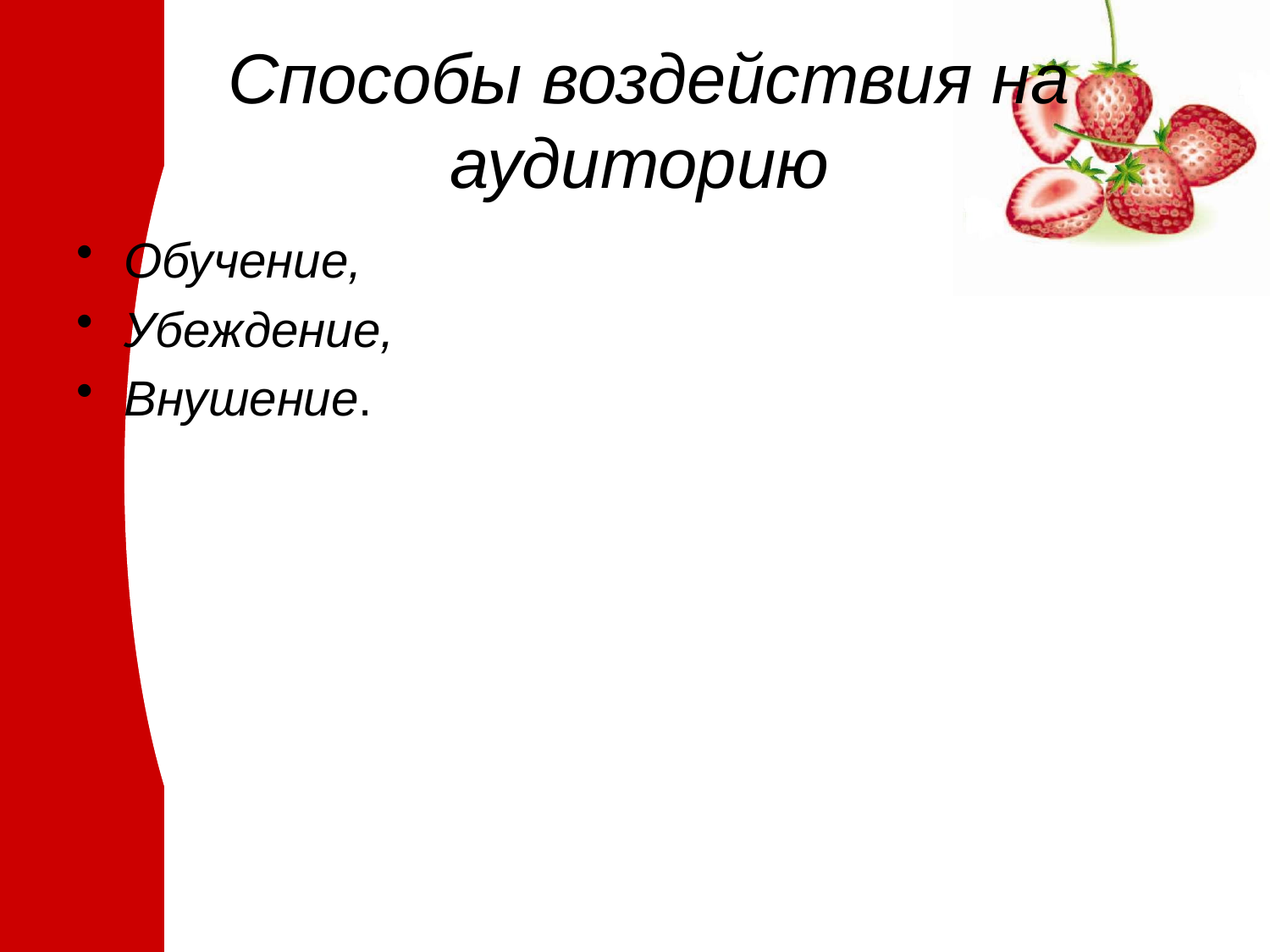

# Способы воздействия на аудиторию
Обучение,
Убеждение,
Внушение.